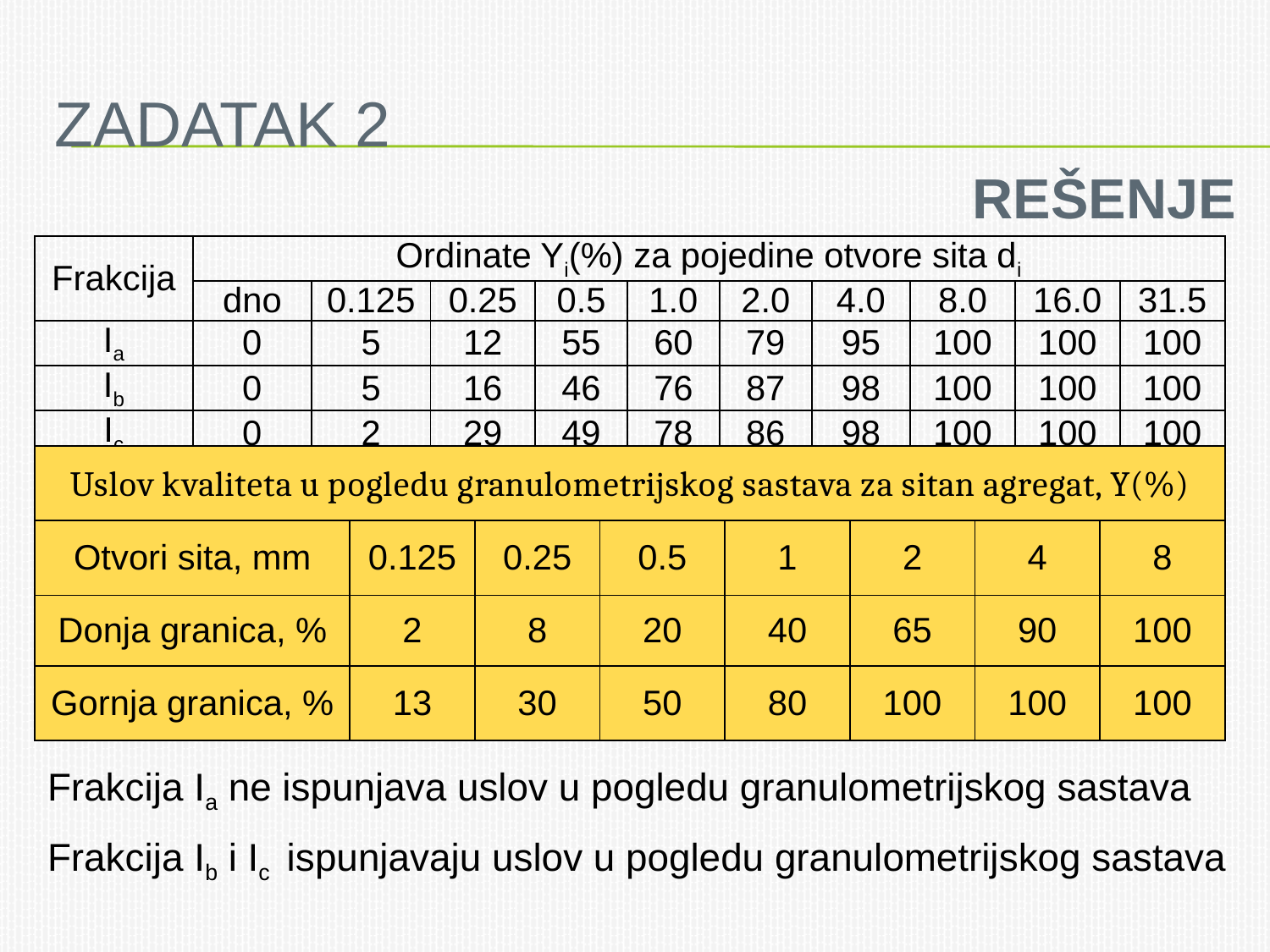

# Zadatak 2
REŠENJE
| Frakcija | Ordinate Yi(%) za pojedine otvore sita di |  |  |  |  |  |  |  |  |  |
| --- | --- | --- | --- | --- | --- | --- | --- | --- | --- | --- |
|  | dno | 0.125 | 0.25 | 0.5 | 1.0 | 2.0 | 4.0 | 8.0 | 16.0 | 31.5 |
| Ia | 0 | 5 | 12 | 55 | 60 | 79 | 95 | 100 | 100 | 100 |
| Ib | 0 | 5 | 16 | 46 | 76 | 87 | 98 | 100 | 100 | 100 |
| Ic | 0 | 2 | 29 | 49 | 78 | 86 | 98 | 100 | 100 | 100 |
| IIa | 0 | 0 | 0 | 0 | 0 | 5 | 10 | 95 | 100 | 100 |
| IIb | 0 | 0 | 0 | 0 | 0 | 0 | 16 | 90 | 100 | 100 |
| IIIa | 0 | 0 | 0 | 0 | 0 | 0 | 0 | 10 | 80 | 100 |
| IIIb | 0 | 0 | 0 | 0 | 0 | 0 | 2 | 12 | 96 | 100 |
| Uslov kvaliteta u pogledu granulometrijskog sastava za sitan agregat, Y(%) |  |  |  |  |  |  |  |
| --- | --- | --- | --- | --- | --- | --- | --- |
| Otvori sita, mm | 0.125 | 0.25 | 0.5 | 1 | 2 | 4 | 8 |
| Donja granica, % | 2 | 8 | 20 | 40 | 65 | 90 | 100 |
| Gornja granica, % | 13 | 30 | 50 | 80 | 100 | 100 | 100 |
Frakcija Ia ne ispunjava uslov u pogledu granulometrijskog sastava
Frakcija Ib i Ic  ispunjavaju uslov u pogledu granulometrijskog sastava